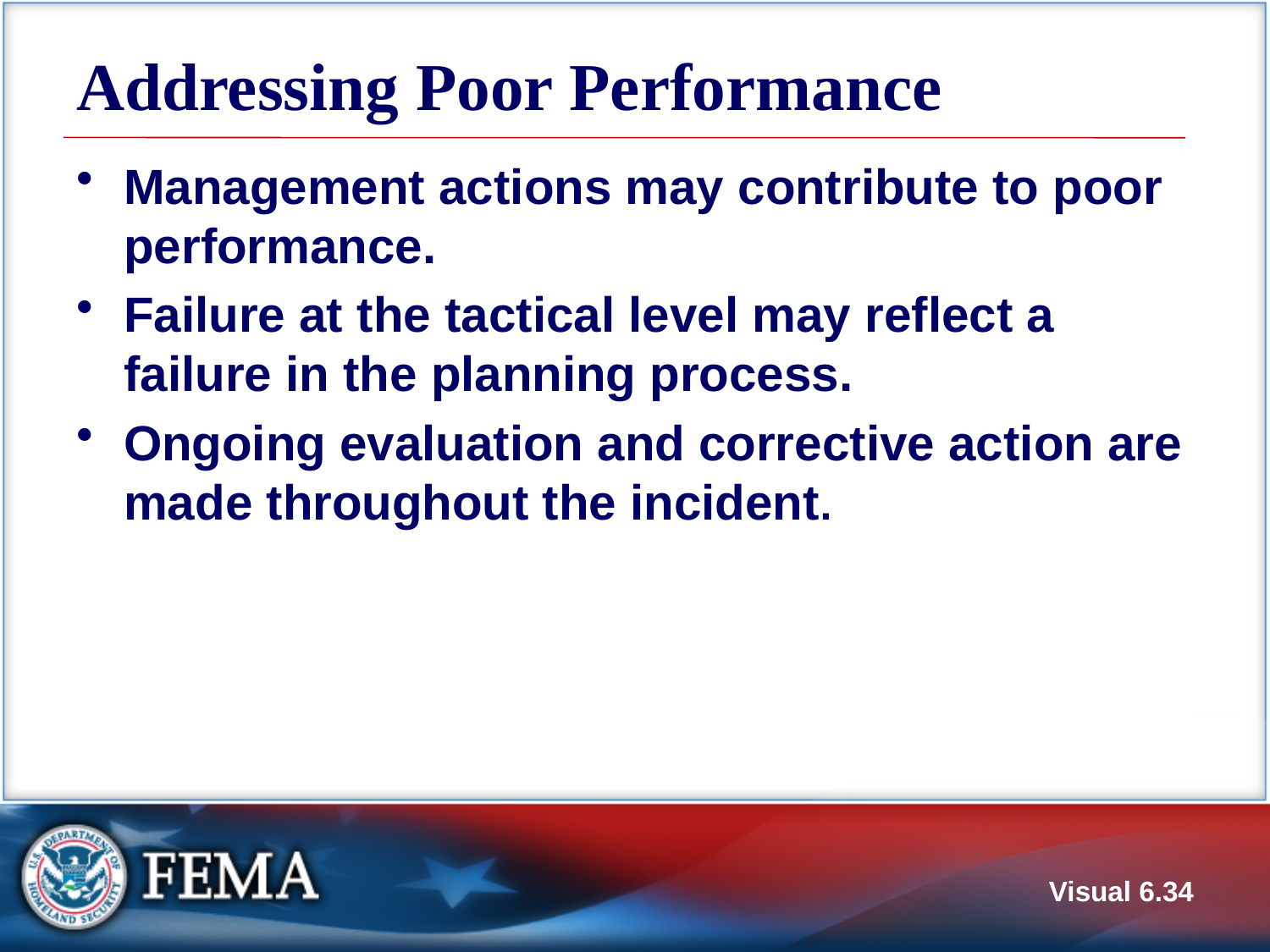

# Addressing Poor Performance
Management actions may contribute to poor performance.
Failure at the tactical level may reflect a failure in the planning process.
Ongoing evaluation and corrective action are made throughout the incident.
Visual 6.34